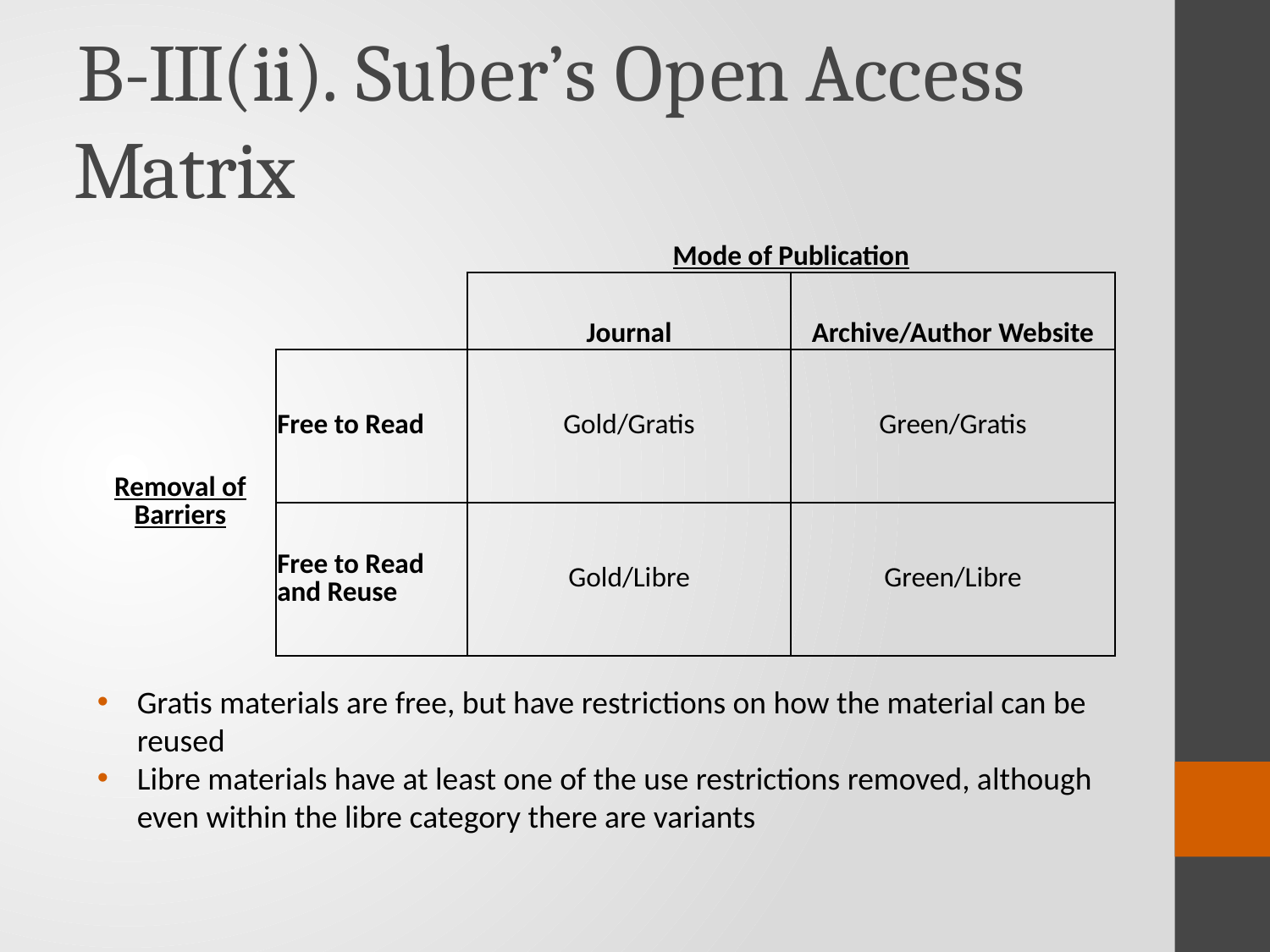

# B-III(ii). Suber’s Open Access Matrix
|  |  | Mode of Publication |  |
| --- | --- | --- | --- |
|  |  | Journal | Archive/Author Website |
| Removal of Barriers | Free to Read | Gold/Gratis | Green/Gratis |
|  | Free to Read and Reuse | Gold/Libre | Green/Libre |
Gratis materials are free, but have restrictions on how the material can be reused
Libre materials have at least one of the use restrictions removed, although even within the libre category there are variants